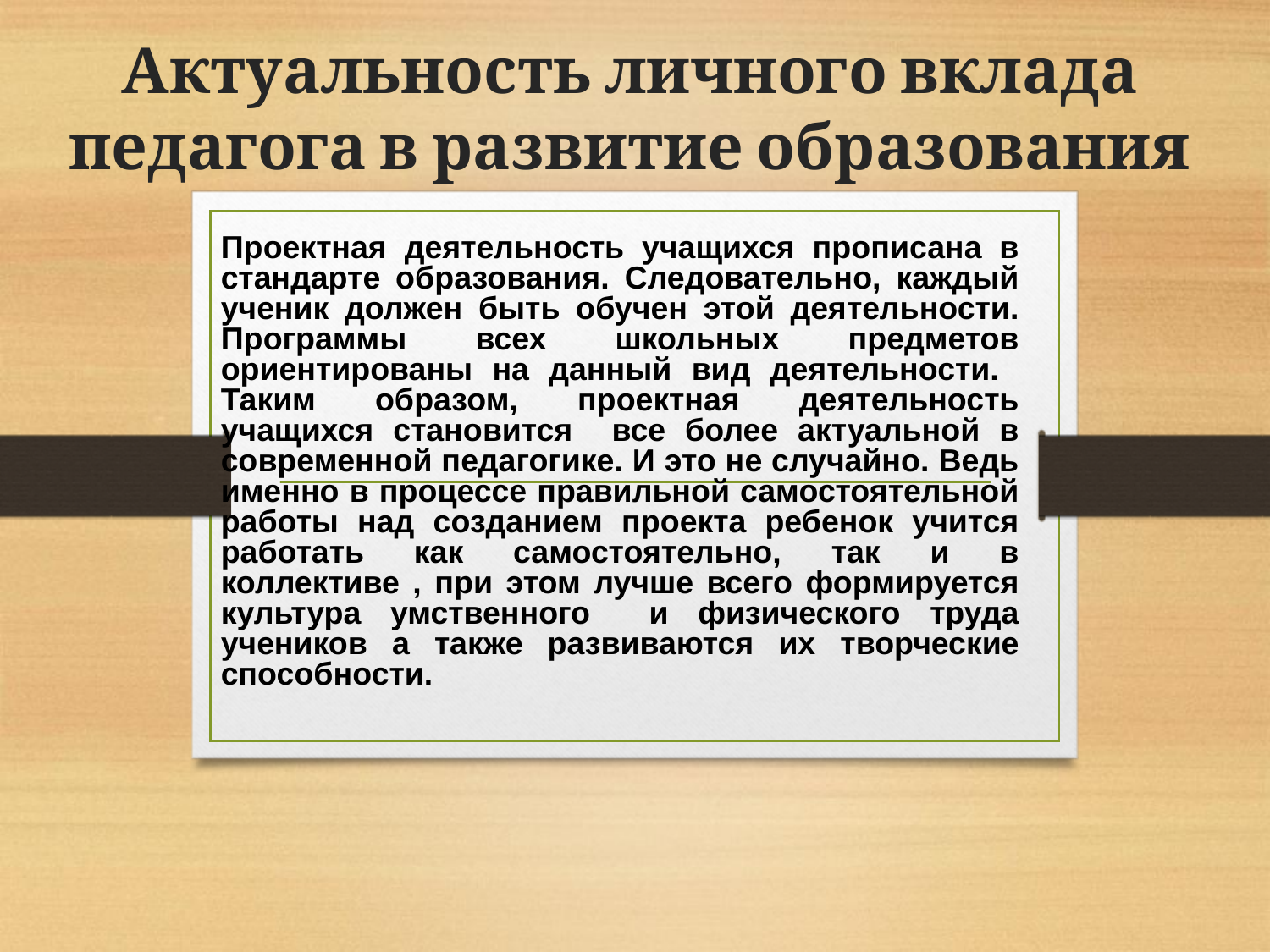

# Актуальность личного вклада педагога в развитие образования
Проектная деятельность учащихся прописана в стандарте образования. Следовательно, каждый ученик должен быть обучен этой деятельности. Программы всех школьных предметов ориентированы на данный вид деятельности.  Таким образом, проектная деятельность учащихся становится  все более актуальной в современной педагогике. И это не случайно. Ведь именно в процессе правильной самостоятельной работы над созданием проекта ребенок учится работать как самостоятельно, так и в коллективе , при этом лучше всего формируется культура умственного  и физического труда учеников а также развиваются их творческие способности.